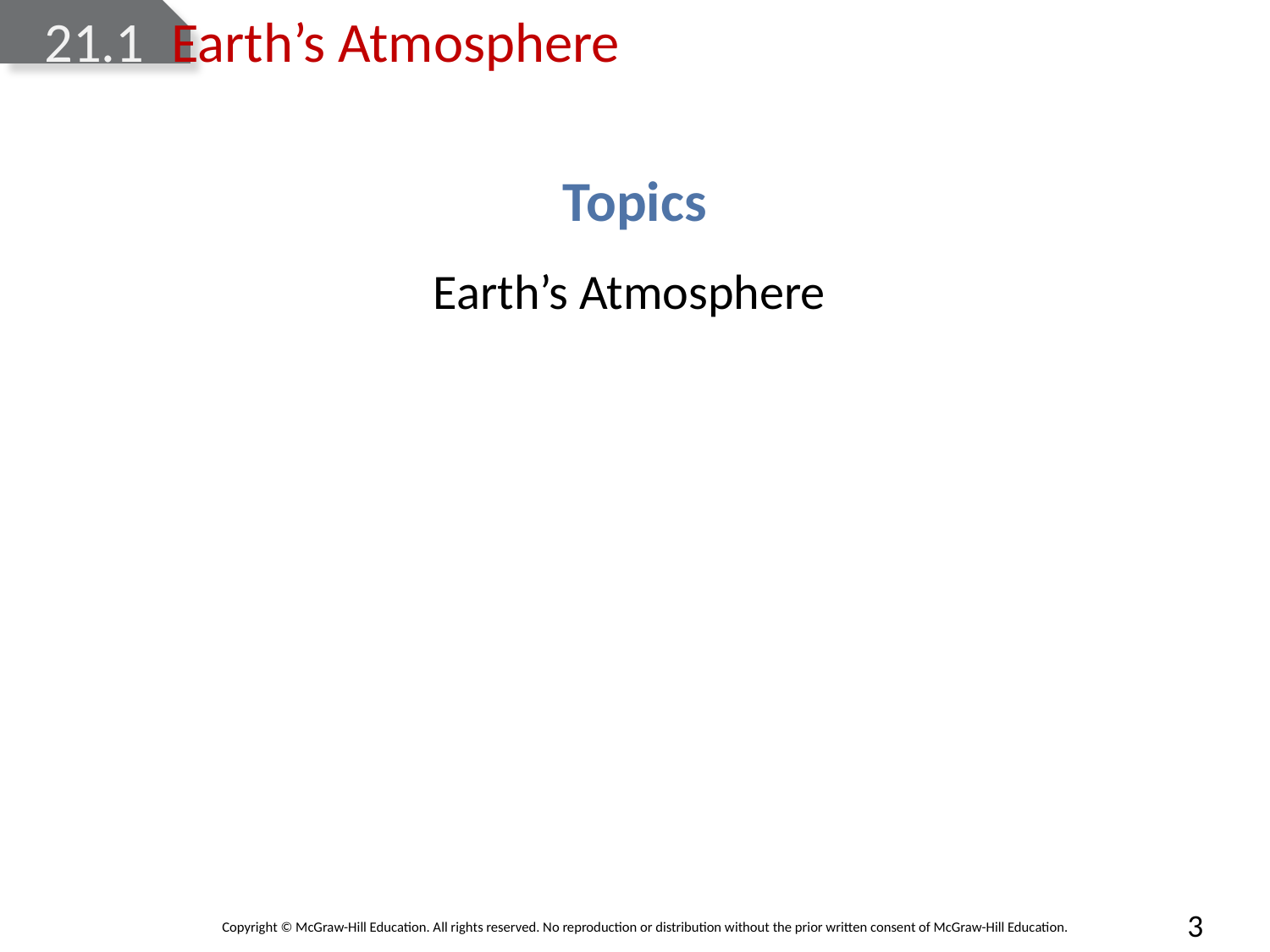

# 21.1	Earth’s Atmosphere
Topics
Earth’s Atmosphere